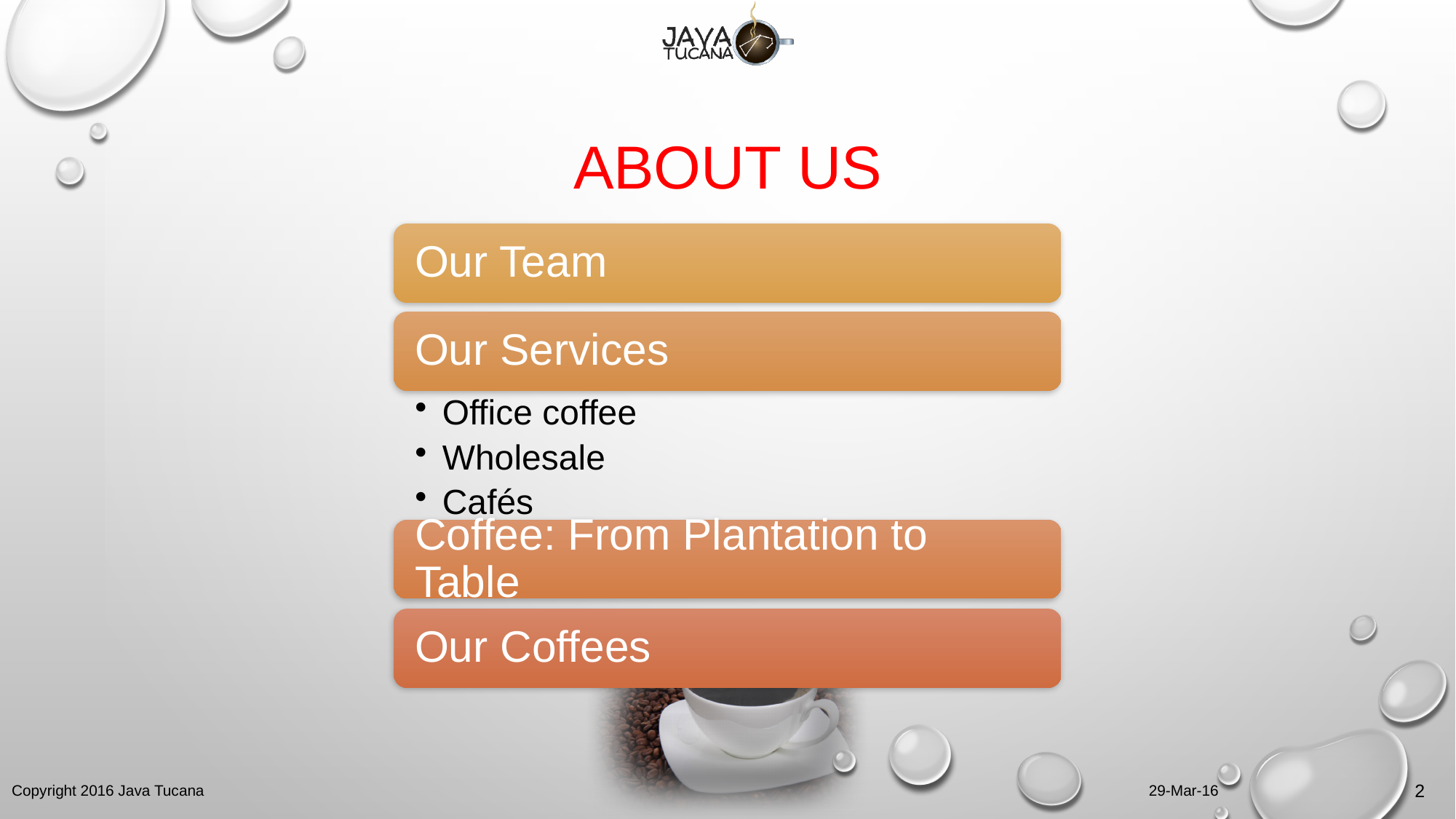

# About Us
Our Team
Our Services
Office coffee
Wholesale
Cafés
Coffee: From Plantation to Table
Our Coffees
29-Mar-16
2
Copyright 2016 Java Tucana